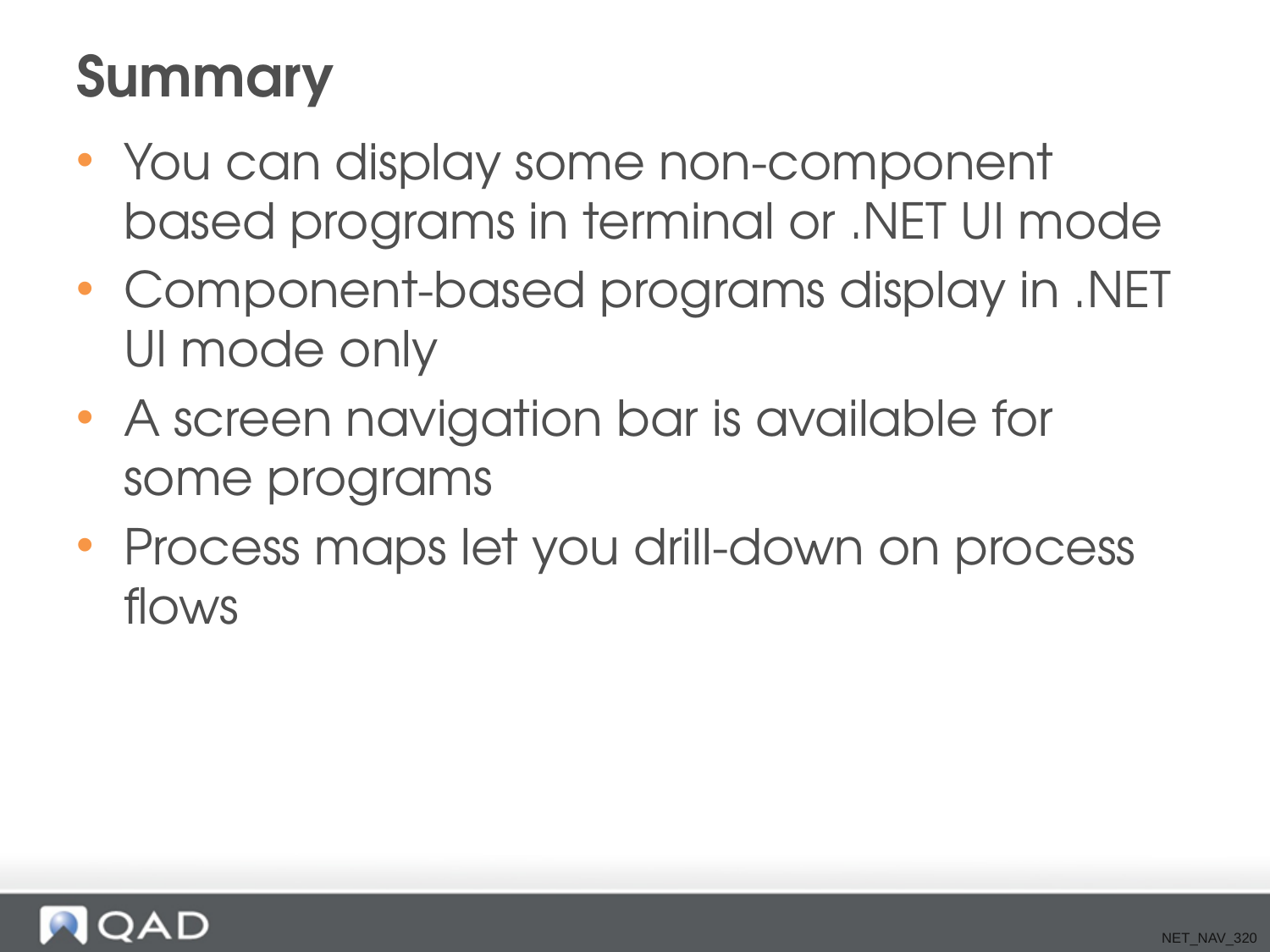

# Summary
You can display some non-component based programs in terminal or .NET UI mode
Component-based programs display in .NET UI mode only
A screen navigation bar is available for some programs
Process maps let you drill-down on process flows

NET_NAV_320